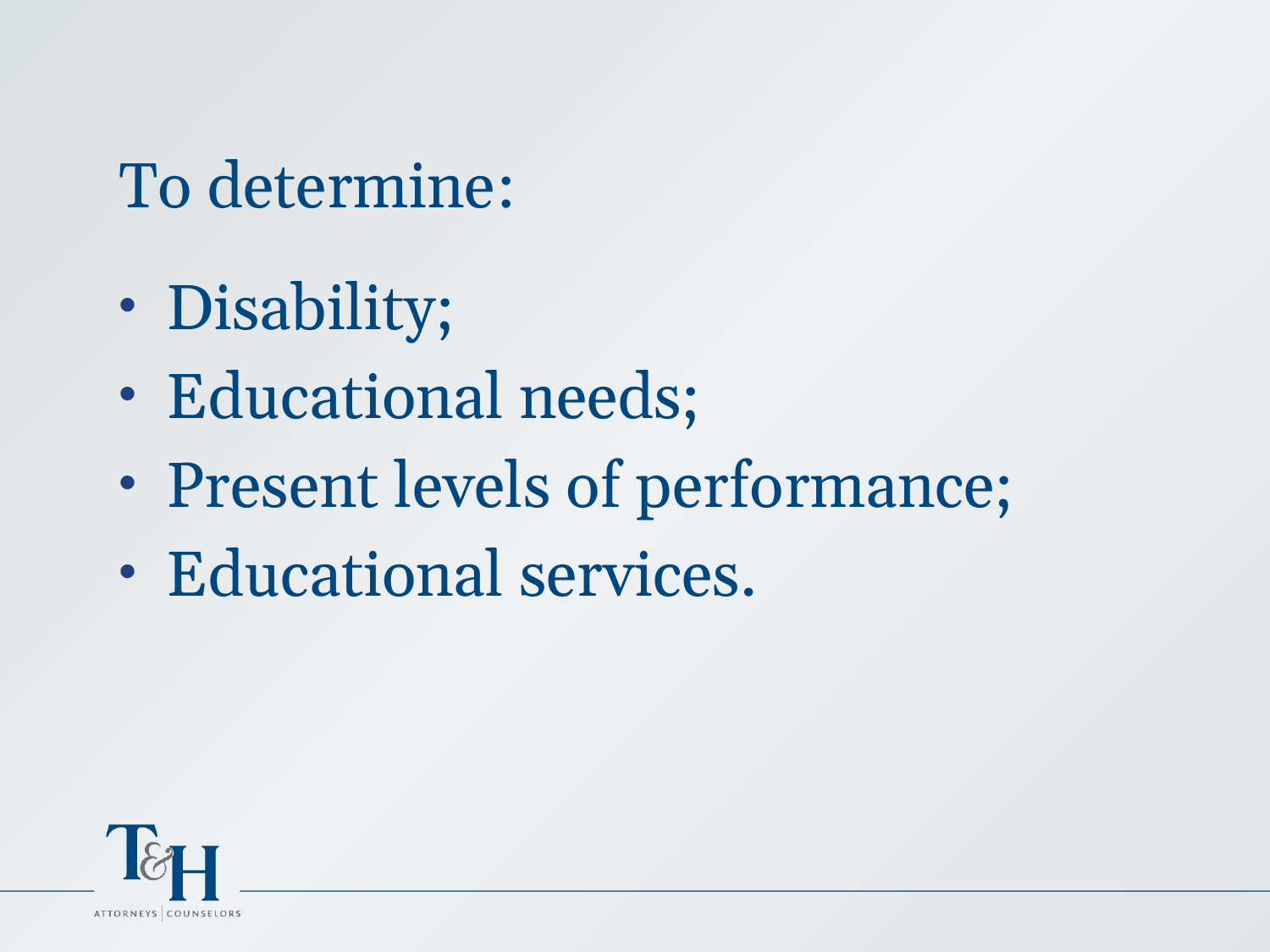

To determine:

Disability;
Educational needs;
Present levels of performance;
Educational services.